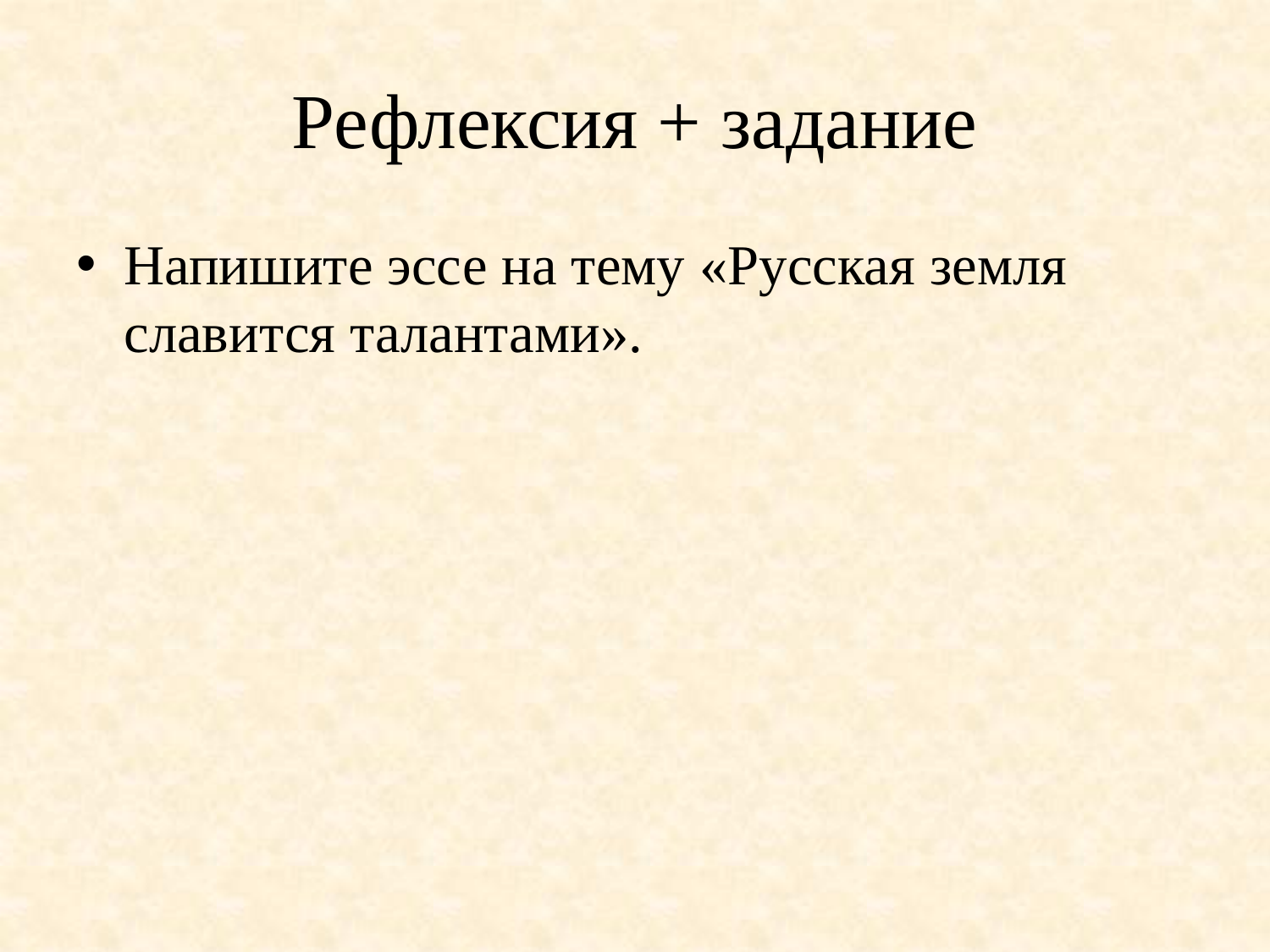

# Рефлексия + задание
Напишите эссе на тему «Русская земля славится талантами».